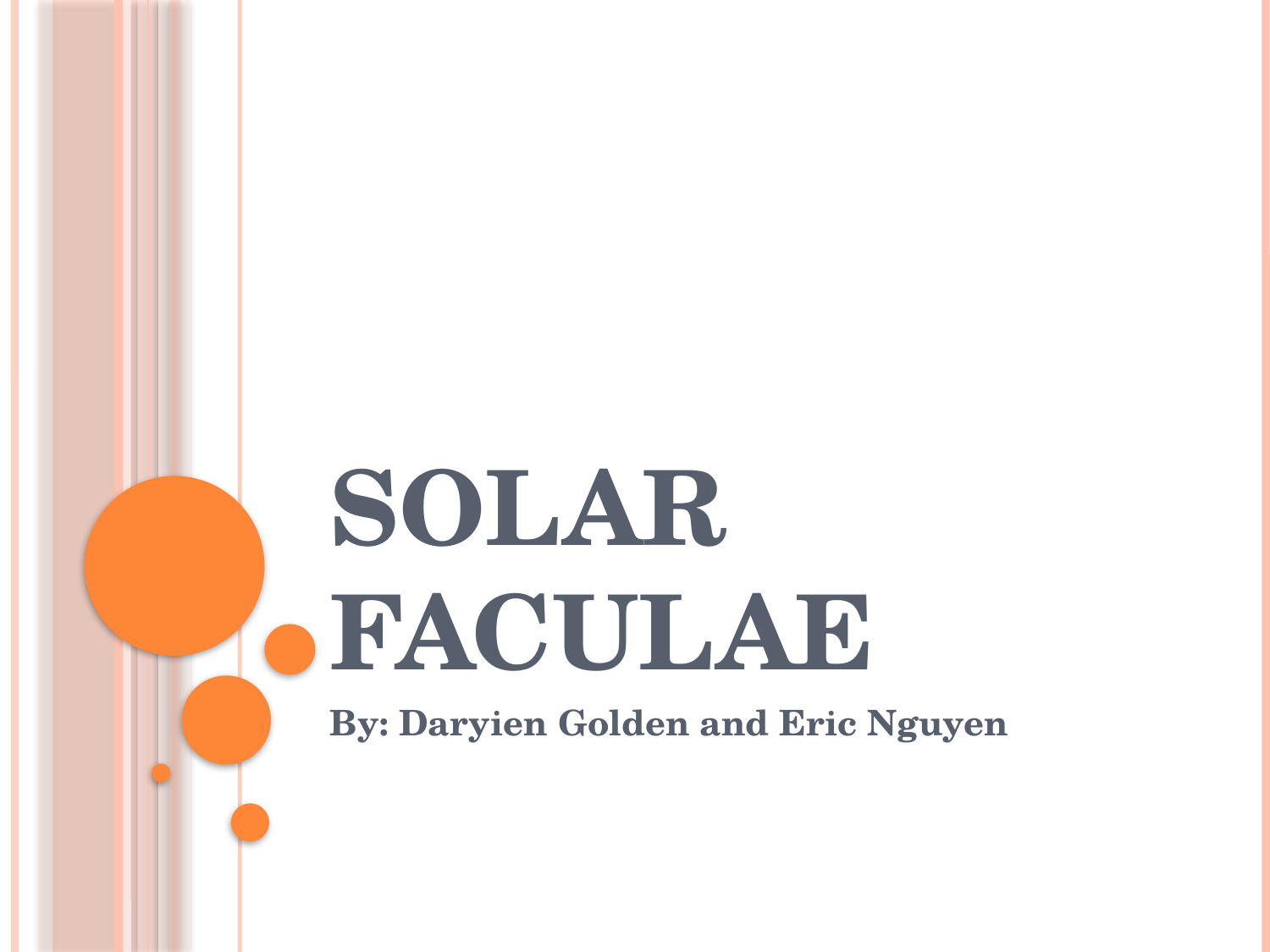

# Solar faculae
By: Daryien Golden and Eric Nguyen